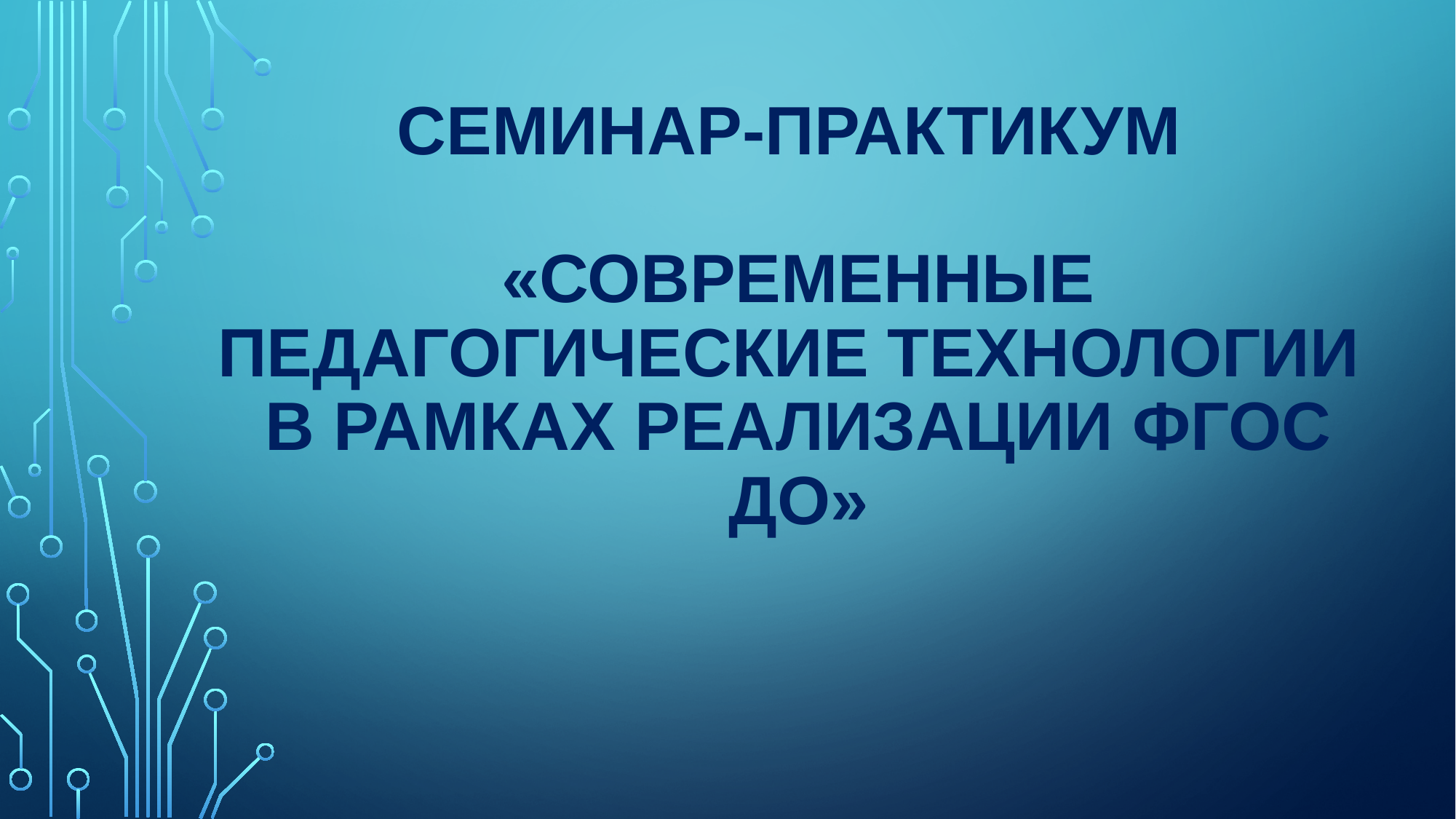

# Семинар-практикум «Современные педагогические технологии в рамках реализации ФГОС ДО»